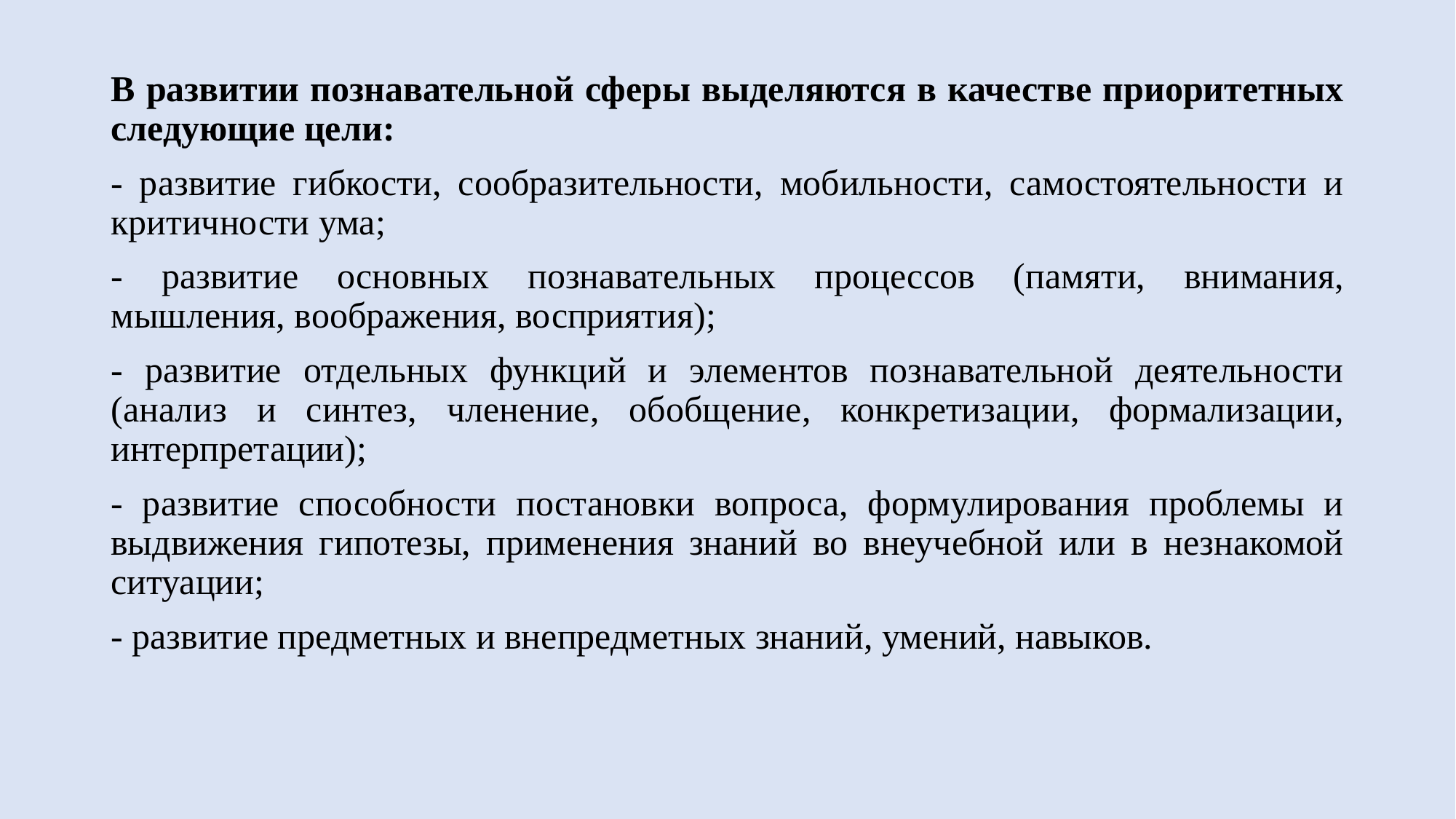

В развитии познавательной сферы выделяются в качестве приоритетных следующие цели:
- развитие гибкости, сообразительности, мобильности, самостоятельности и критичности ума;
- развитие основных познавательных процессов (памяти, внимания, мышления, воображения, восприятия);
- развитие отдельных функций и элементов познавательной деятельности (анализ и синтез, членение, обобщение, конкретизации, формализации, интерпретации);
- развитие способности постановки вопроса, формулирования проблемы и выдвижения гипотезы, применения знаний во внеучебной или в незнакомой ситуации;
- развитие предметных и внепредметных знаний, умений, навыков.